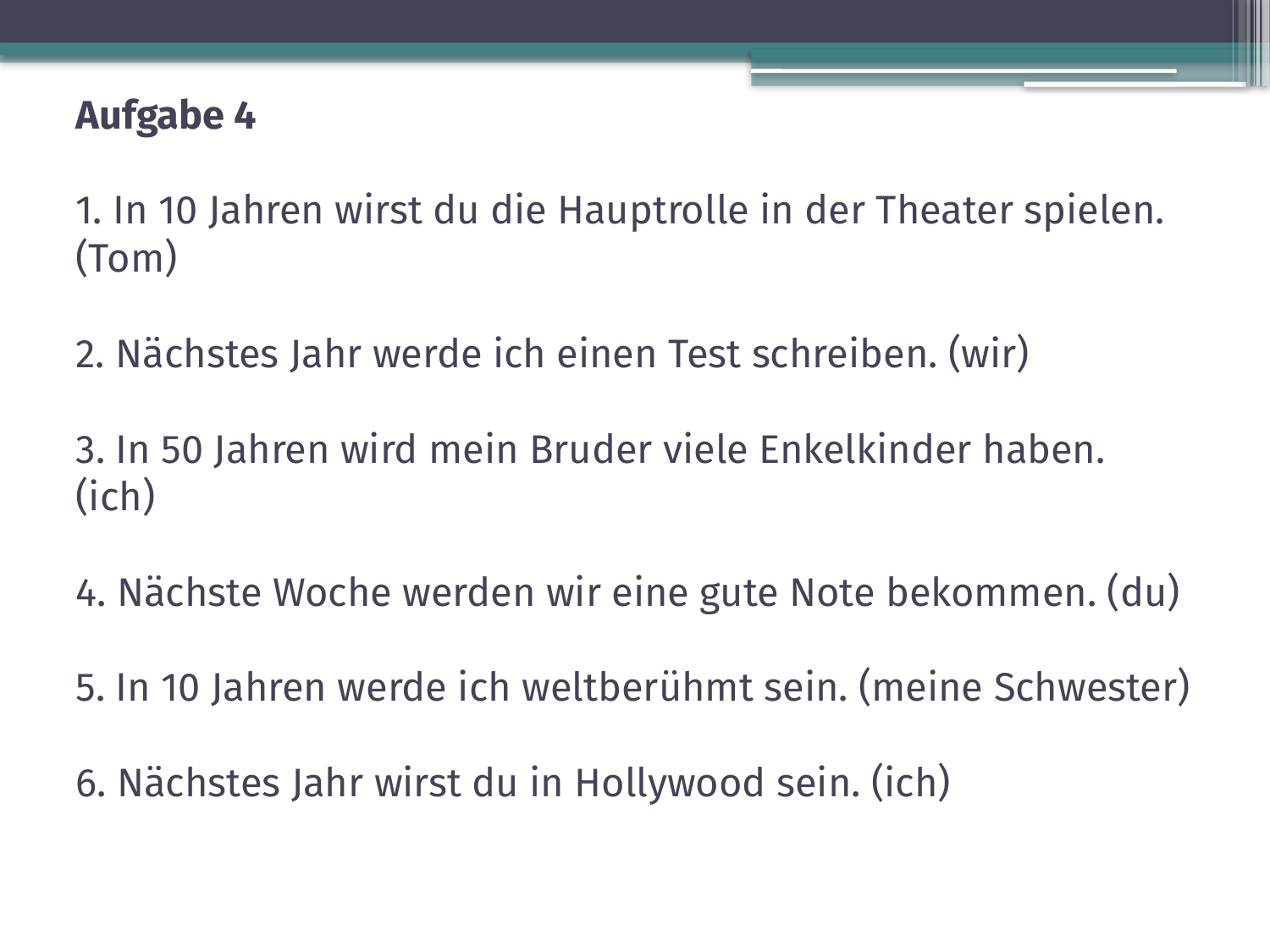

# Aufgabe 4 1. In 10 Jahren wirst du die Hauptrolle in der Theater spielen. (Tom) 2. Nächstes Jahr werde ich einen Test schreiben. (wir) 3. In 50 Jahren wird mein Bruder viele Enkelkinder haben. (ich) 4. Nächste Woche werden wir eine gute Note bekommen. (du) 5. In 10 Jahren werde ich weltberühmt sein. (meine Schwester) 6. Nächstes Jahr wirst du in Hollywood sein. (ich)